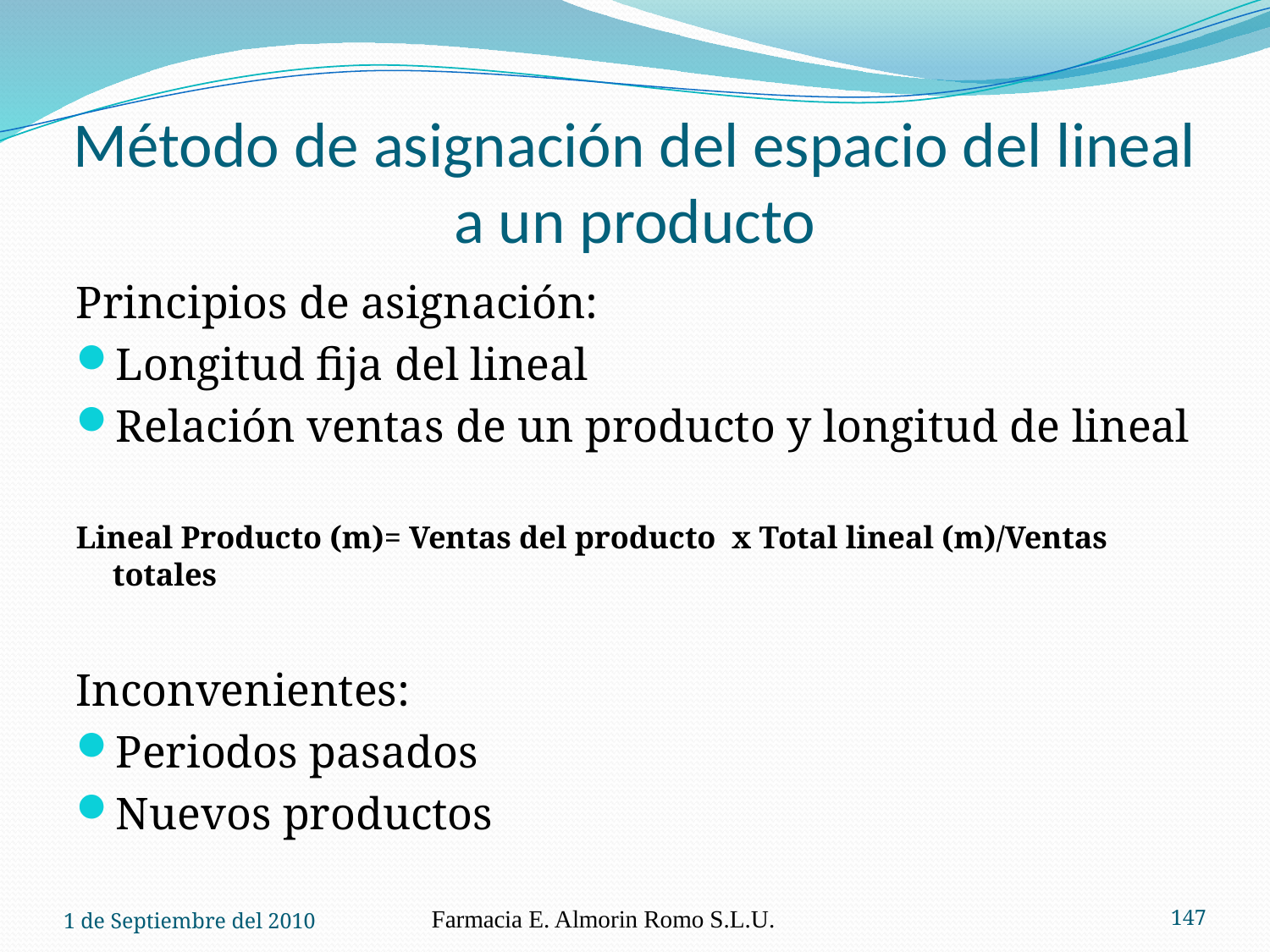

# Método de asignación del espacio del lineal a un producto
Principios de asignación:
Longitud fija del lineal
Relación ventas de un producto y longitud de lineal

Lineal Producto (m)= Ventas del producto  x Total lineal (m)/Ventas totales

Inconvenientes:
Periodos pasados
Nuevos productos
1 de Septiembre del 2010
Farmacia E. Almorin Romo S.L.U.
147